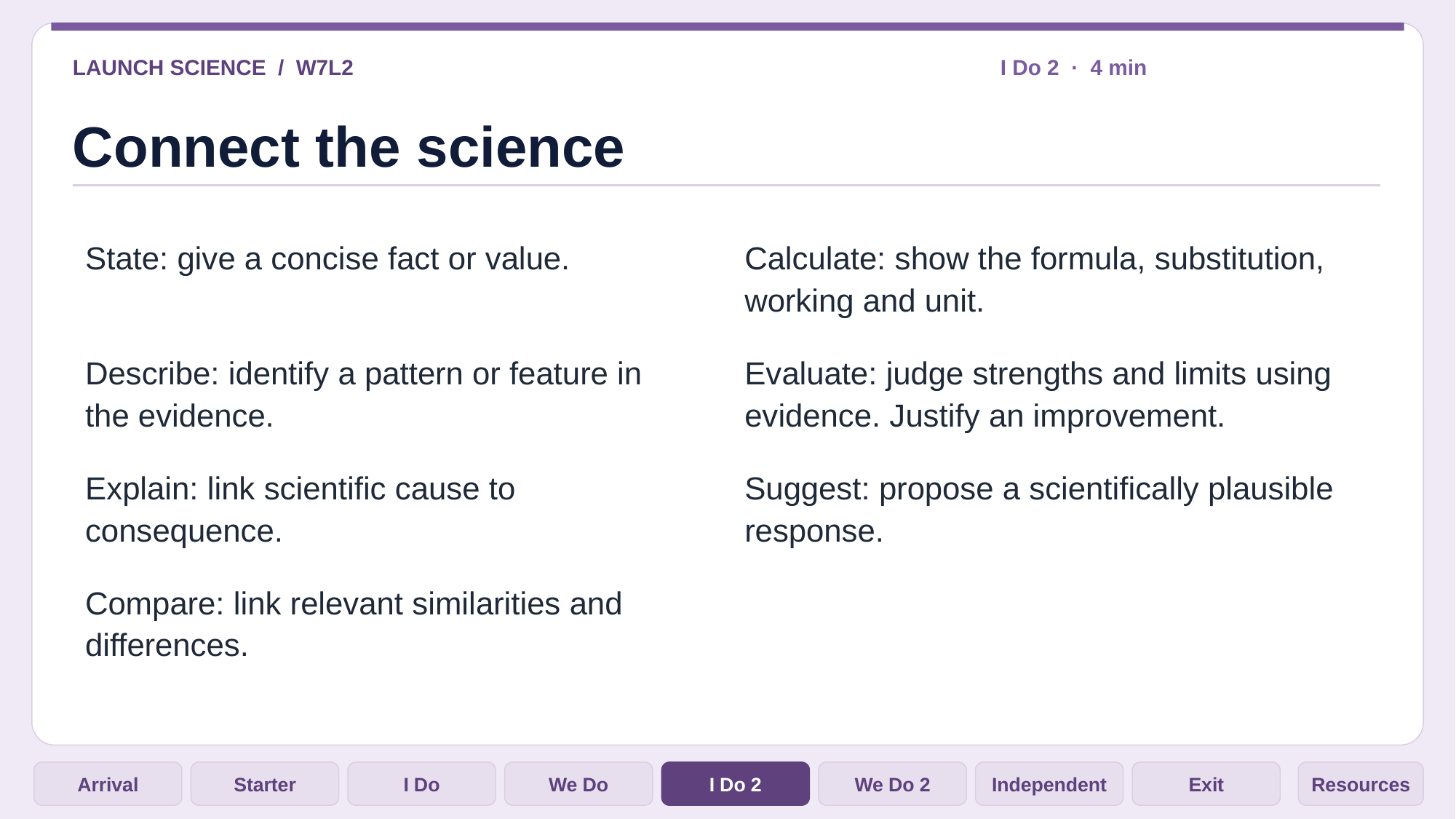

LAUNCH SCIENCE  /  W7L2
I Do 2  ·  4 min
Connect the science

State: give a concise fact or value.
Calculate: show the formula, substitution, working and unit.
Describe: identify a pattern or feature in the evidence.
Evaluate: judge strengths and limits using evidence. Justify an improvement.
Explain: link scientific cause to consequence.
Suggest: propose a scientifically plausible response.
Compare: link relevant similarities and differences.
Arrival
Starter
I Do
We Do
I Do 2
We Do 2
Independent
Exit
Resources